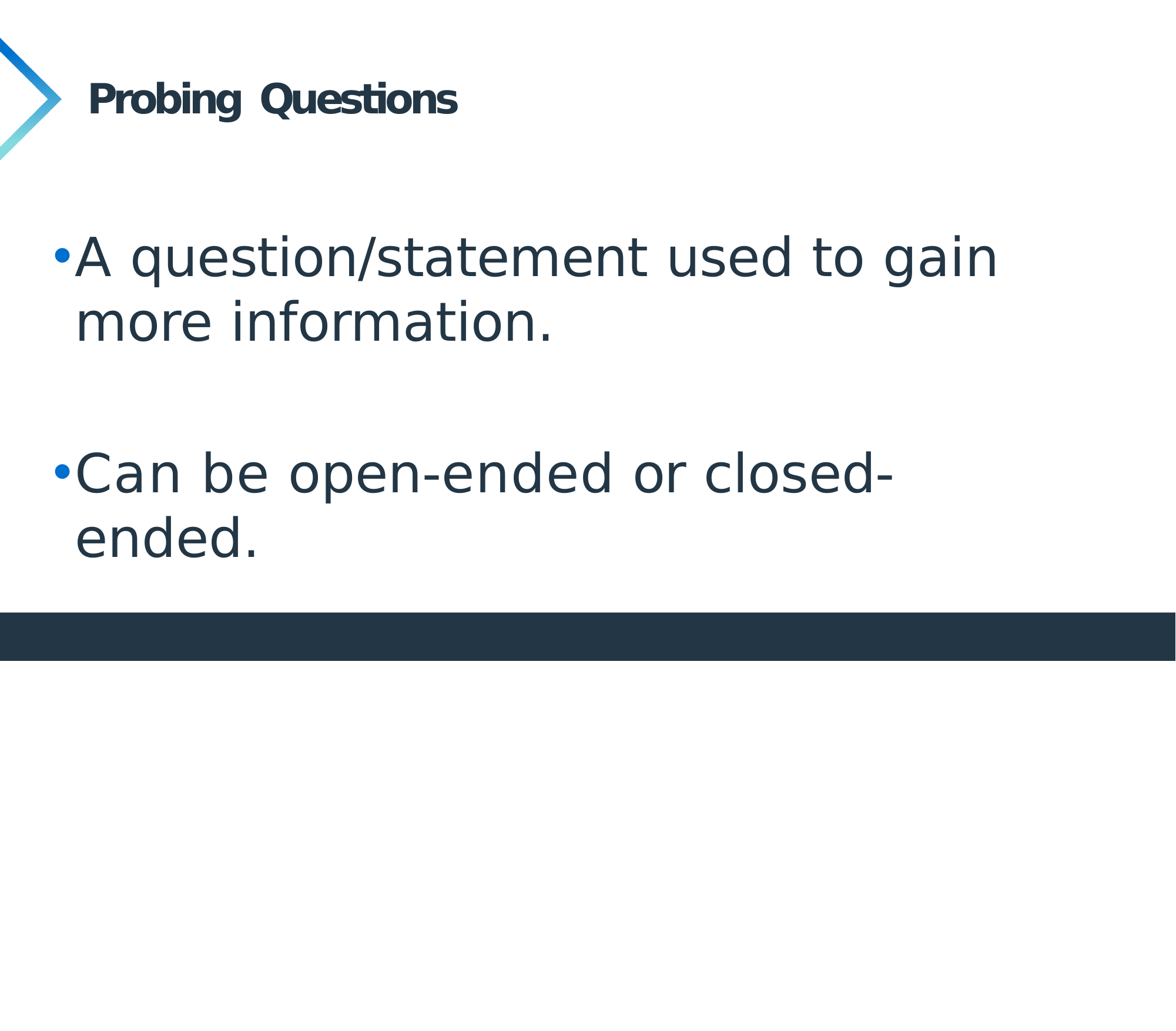

# Probing Questions
A question/statement used to gain more information.

Can be open-ended or closed-ended.